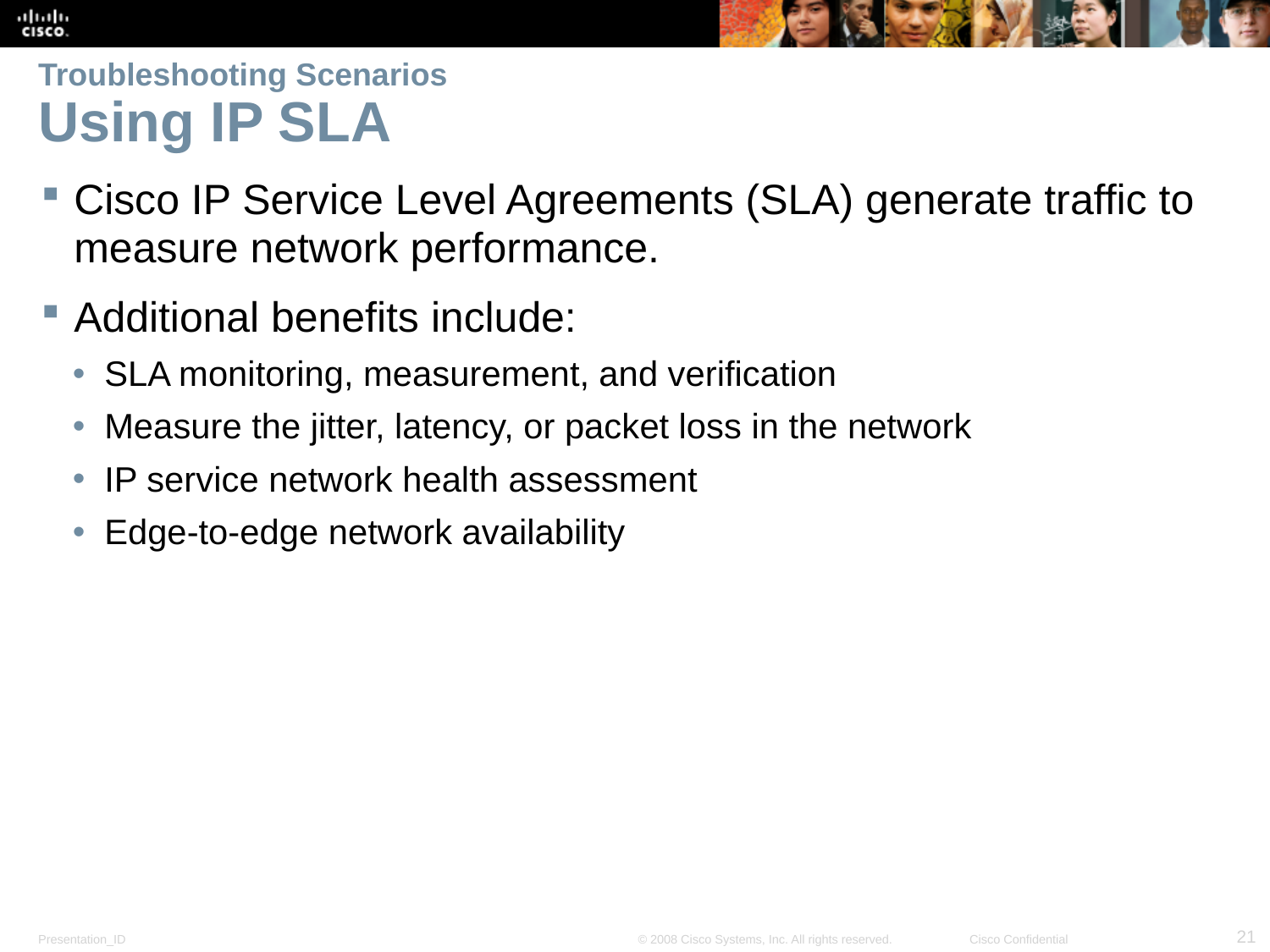

# Troubleshooting Scenarios Using IP SLA
Cisco IP Service Level Agreements (SLA) generate traffic to measure network performance.
Additional benefits include:
SLA monitoring, measurement, and verification
Measure the jitter, latency, or packet loss in the network
IP service network health assessment
Edge-to-edge network availability